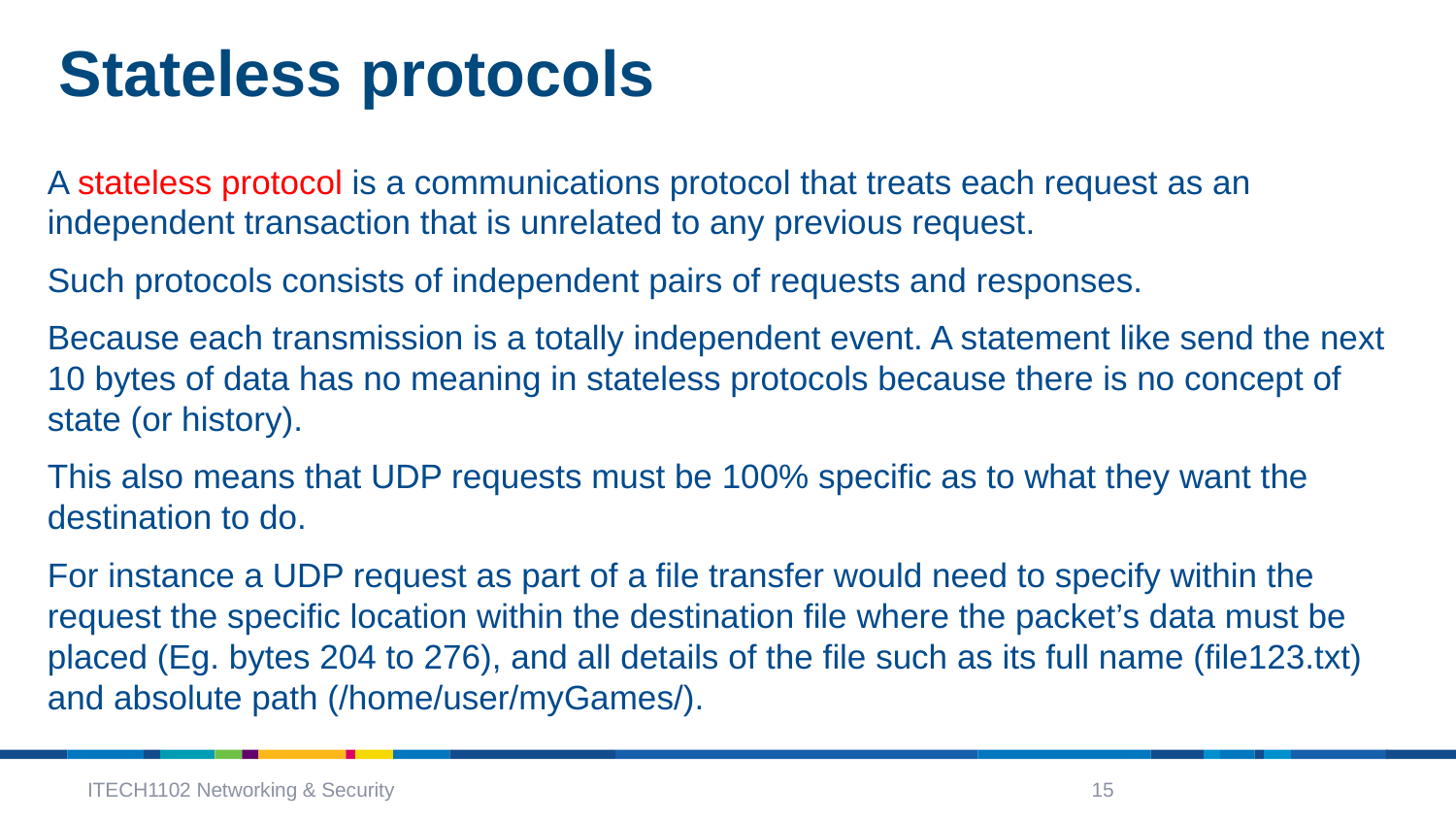

# Stateless protocols
A stateless protocol is a communications protocol that treats each request as an independent transaction that is unrelated to any previous request.
Such protocols consists of independent pairs of requests and responses.
Because each transmission is a totally independent event. A statement like send the next 10 bytes of data has no meaning in stateless protocols because there is no concept of state (or history).
This also means that UDP requests must be 100% specific as to what they want the destination to do.
For instance a UDP request as part of a file transfer would need to specify within the request the specific location within the destination file where the packet’s data must be placed (Eg. bytes 204 to 276), and all details of the file such as its full name (file123.txt) and absolute path (/home/user/myGames/).

ITECH1102 Networking & Security
15